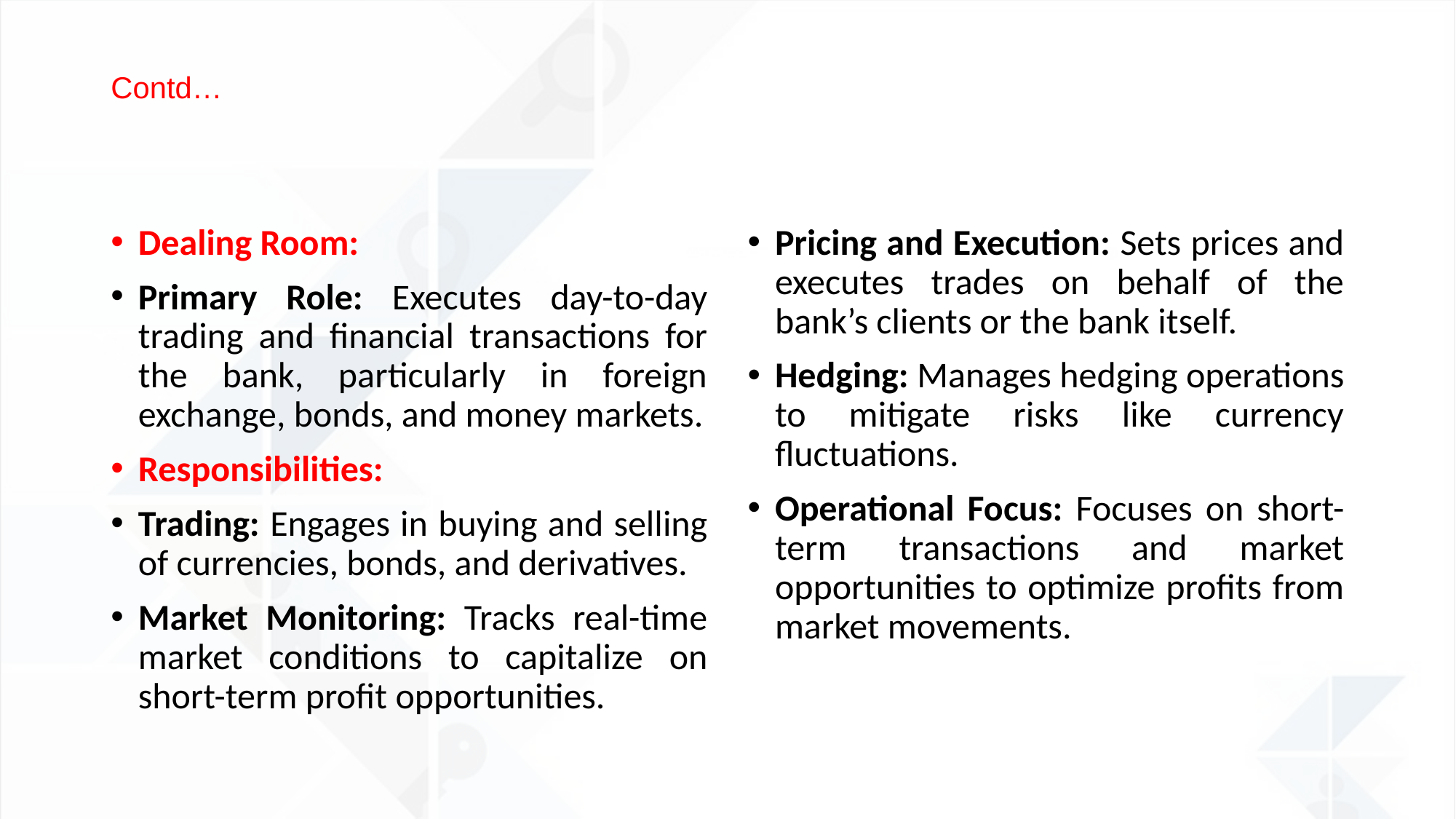

# Contd…
Dealing Room:
Primary Role: Executes day-to-day trading and financial transactions for the bank, particularly in foreign exchange, bonds, and money markets.
Responsibilities:
Trading: Engages in buying and selling of currencies, bonds, and derivatives.
Market Monitoring: Tracks real-time market conditions to capitalize on short-term profit opportunities.
Pricing and Execution: Sets prices and executes trades on behalf of the bank’s clients or the bank itself.
Hedging: Manages hedging operations to mitigate risks like currency fluctuations.
Operational Focus: Focuses on short-term transactions and market opportunities to optimize profits from market movements.